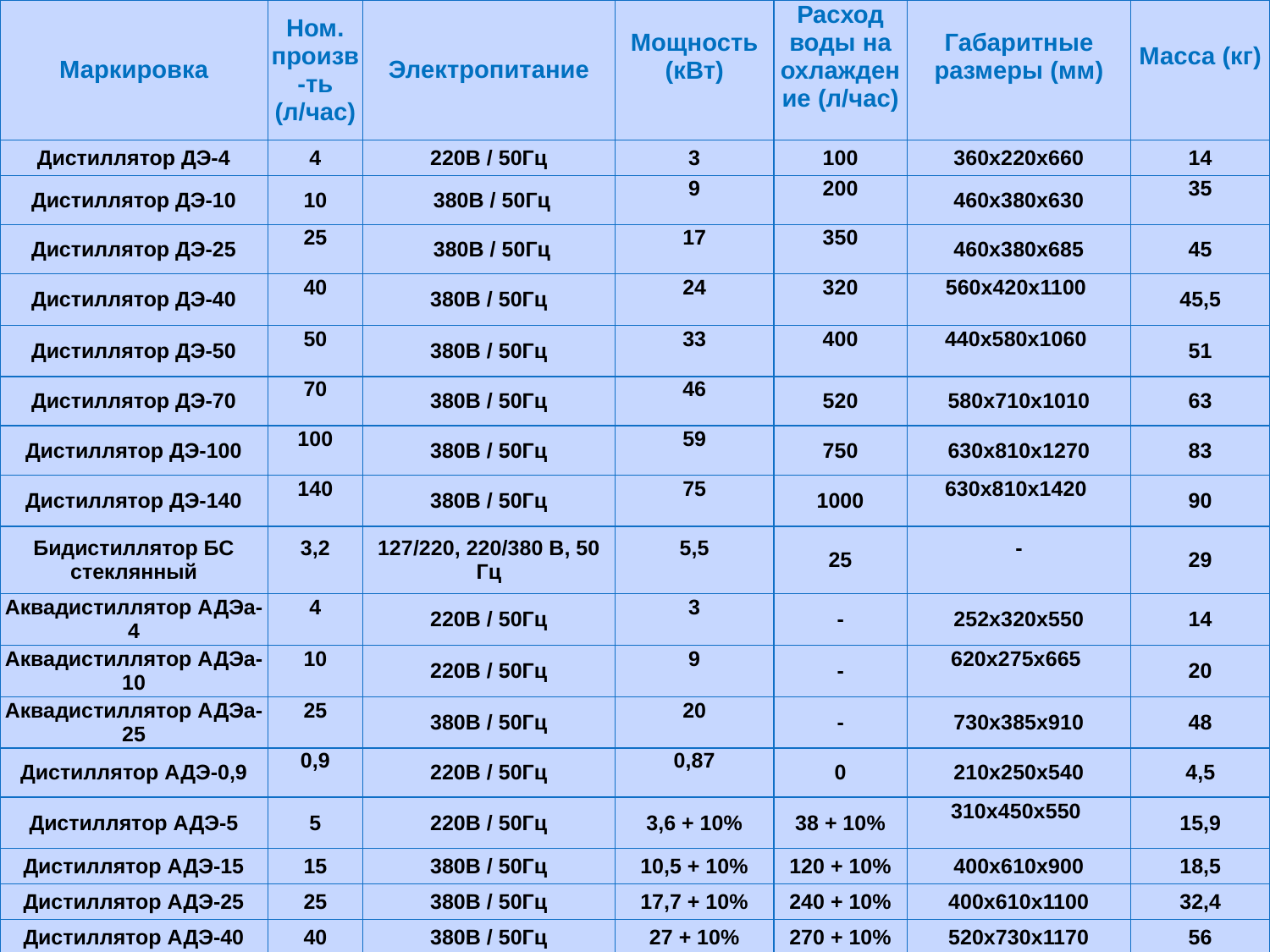

| Маркировка | Ном. произв-ть (л/час) | Электропитание | Мощность (кВт) | Расход воды на охлаждение (л/час) | Габаритные размеры (мм) | Масса (кг) |
| --- | --- | --- | --- | --- | --- | --- |
| Дистиллятор ДЭ-4 | 4 | 220В / 50Гц | 3 | 100 | 360х220х660 | 14 |
| Дистиллятор ДЭ-10 | 10 | 380В / 50Гц | 9 | 200 | 460х380х630 | 35 |
| Дистиллятор ДЭ-25 | 25 | 380В / 50Гц | 17 | 350 | 460х380х685 | 45 |
| Дистиллятор ДЭ-40 | 40 | 380В / 50Гц | 24 | 320 | 560х420х1100 | 45,5 |
| Дистиллятор ДЭ-50 | 50 | 380В / 50Гц | 33 | 400 | 440х580х1060 | 51 |
| Дистиллятор ДЭ-70 | 70 | 380В / 50Гц | 46 | 520 | 580х710х1010 | 63 |
| Дистиллятор ДЭ-100 | 100 | 380В / 50Гц | 59 | 750 | 630х810х1270 | 83 |
| Дистиллятор ДЭ-140 | 140 | 380В / 50Гц | 75 | 1000 | 630х810х1420 | 90 |
| Бидистиллятор БС стеклянный | 3,2 | 127/220, 220/380 В, 50 Гц | 5,5 | 25 | - | 29 |
| Аквадистиллятор АДЭа-4 | 4 | 220В / 50Гц | 3 | - | 252х320х550 | 14 |
| Аквадистиллятор АДЭа-10 | 10 | 220В / 50Гц | 9 | - | 620х275х665 | 20 |
| Аквадистиллятор АДЭа-25 | 25 | 380В / 50Гц | 20 | - | 730х385х910 | 48 |
| Дистиллятор АДЭ-0,9 | 0,9 | 220В / 50Гц | 0,87 | 0 | 210х250х540 | 4,5 |
| Дистиллятор АДЭ-5 | 5 | 220В / 50Гц | 3,6 + 10% | 38 + 10% | 310х450х550 | 15,9 |
| Дистиллятор АДЭ-15 | 15 | 380В / 50Гц | 10,5 + 10% | 120 + 10% | 400х610х900 | 18,5 |
| Дистиллятор АДЭ-25 | 25 | 380В / 50Гц | 17,7 + 10% | 240 + 10% | 400х610х1100 | 32,4 |
| Дистиллятор АДЭ-40 | 40 | 380В / 50Гц | 27 + 10% | 270 + 10% | 520х730х1170 | 56 |
| Дистиллятор АДЭ-50 | 50 | 380В / 50Гц | 36 +10% | 330 + 10% | 520х730х1170 | 58 |
| Дистиллятор АЭ-10 | 10 | 220В / 50Гц | 8 | - | 890х585х300 | 17,5 |
| Дистиллятор АЭ-25 | 25 | 380В / 50Гц | 20 | - | 1200х700х400 | 3 |